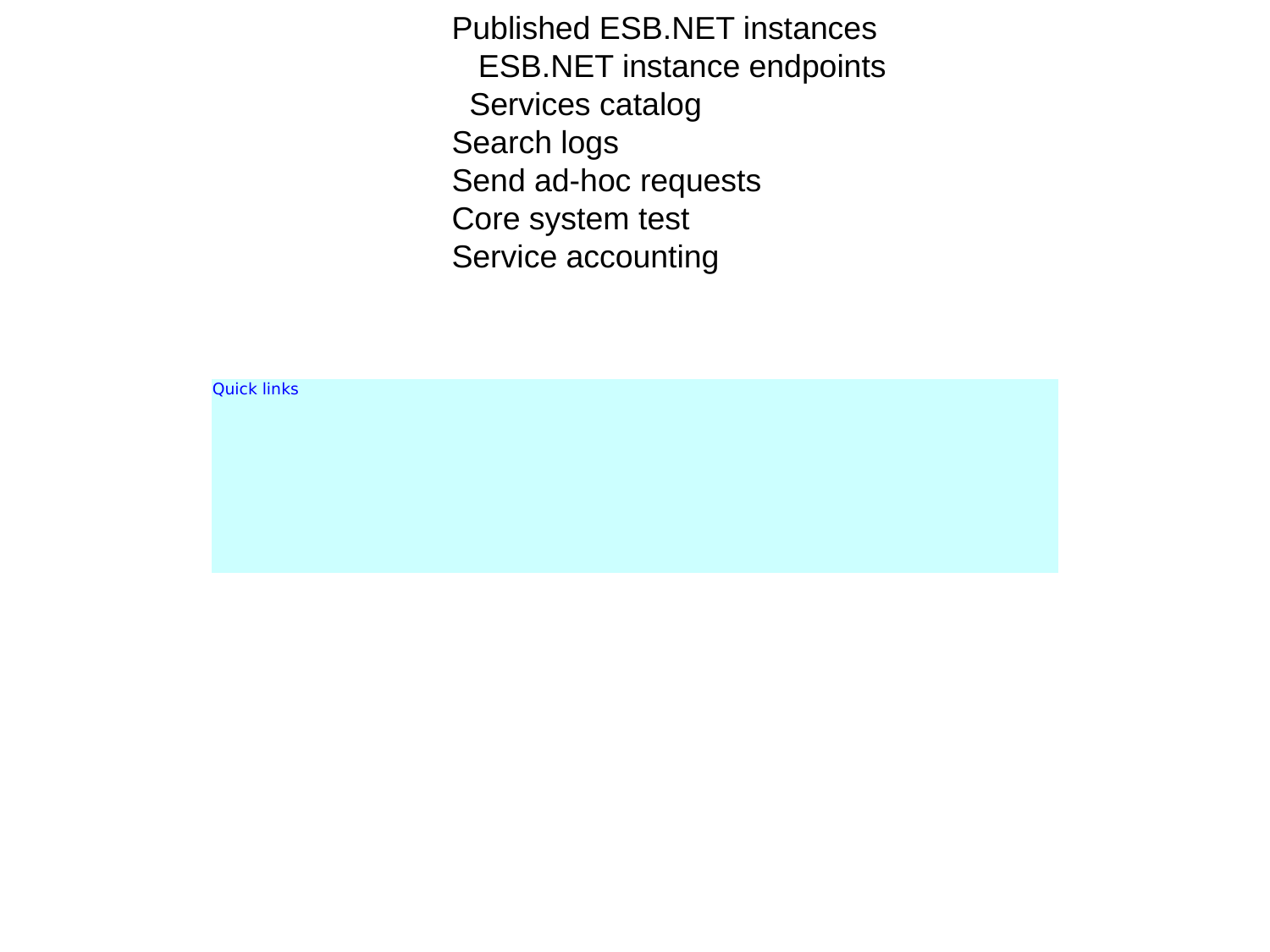

Published ESB.NET instances
     ESB.NET instance endpoints
    Services catalog
  Search logs
  Send ad-hoc requests
  Core system test
  Service accounting
| Quick links |
| --- |